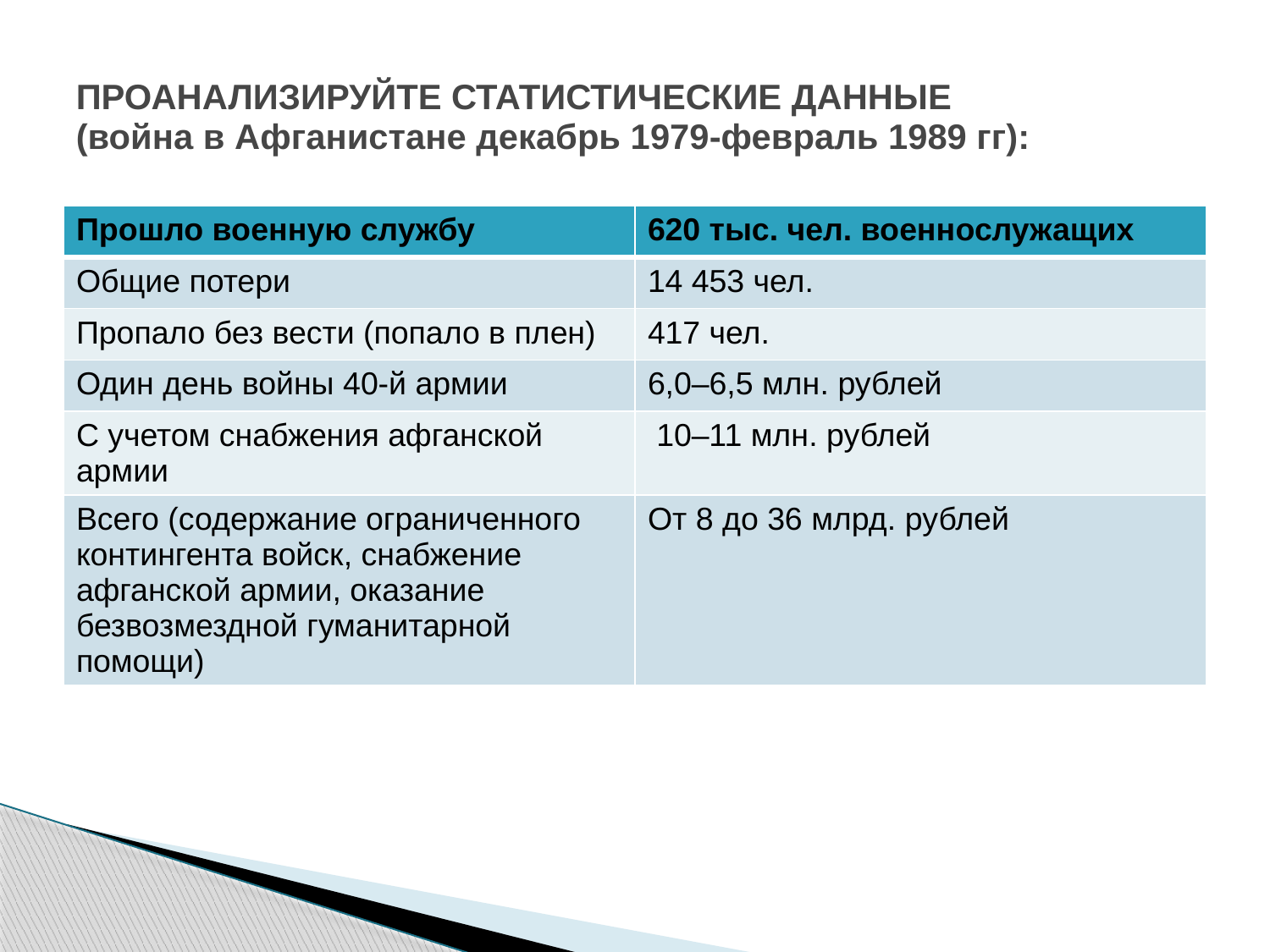

# ПРОАНАЛИЗИРУЙТЕ СТАТИСТИЧЕСКИЕ ДАННЫЕ (война в Афганистане декабрь 1979-февраль 1989 гг):
| Прошло военную службу | 620 тыс. чел. военнослужащих |
| --- | --- |
| Общие потери | 14 453 чел. |
| Пропало без вести (попало в плен) | 417 чел. |
| Один день войны 40-й армии | 6,0–6,5 млн. рублей |
| С учетом снабжения афганской армии | 10–11 млн. рублей |
| Всего (содержание ограниченного контингента войск, снабжение афганской армии, оказание безвозмездной гуманитарной помощи) | От 8 до 36 млрд. рублей |